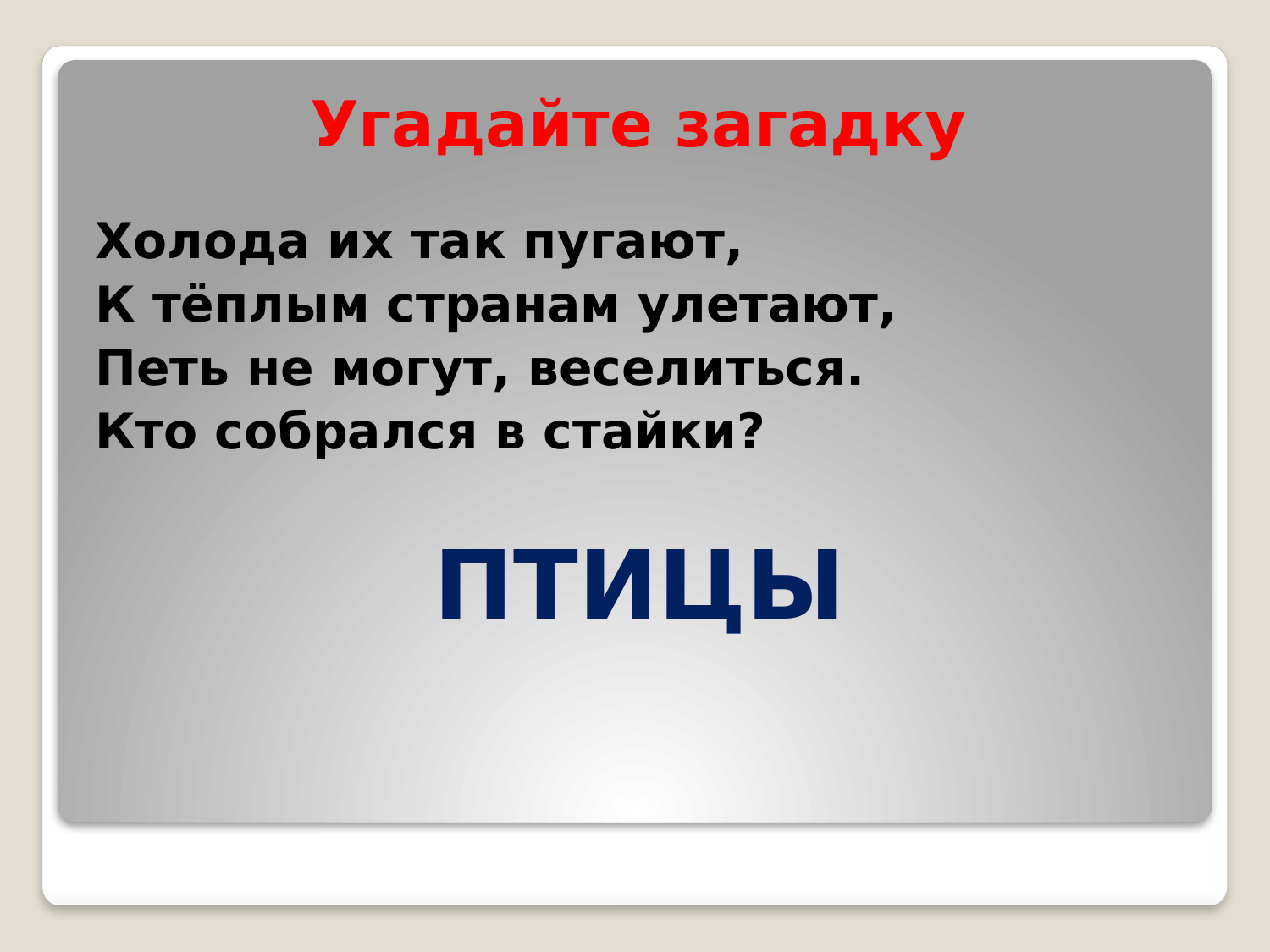

# Угадайте загадку
Холода их так пугают,
К тёплым странам улетают,
Петь не могут, веселиться.
Кто собрался в стайки?

ПТИЦЫ